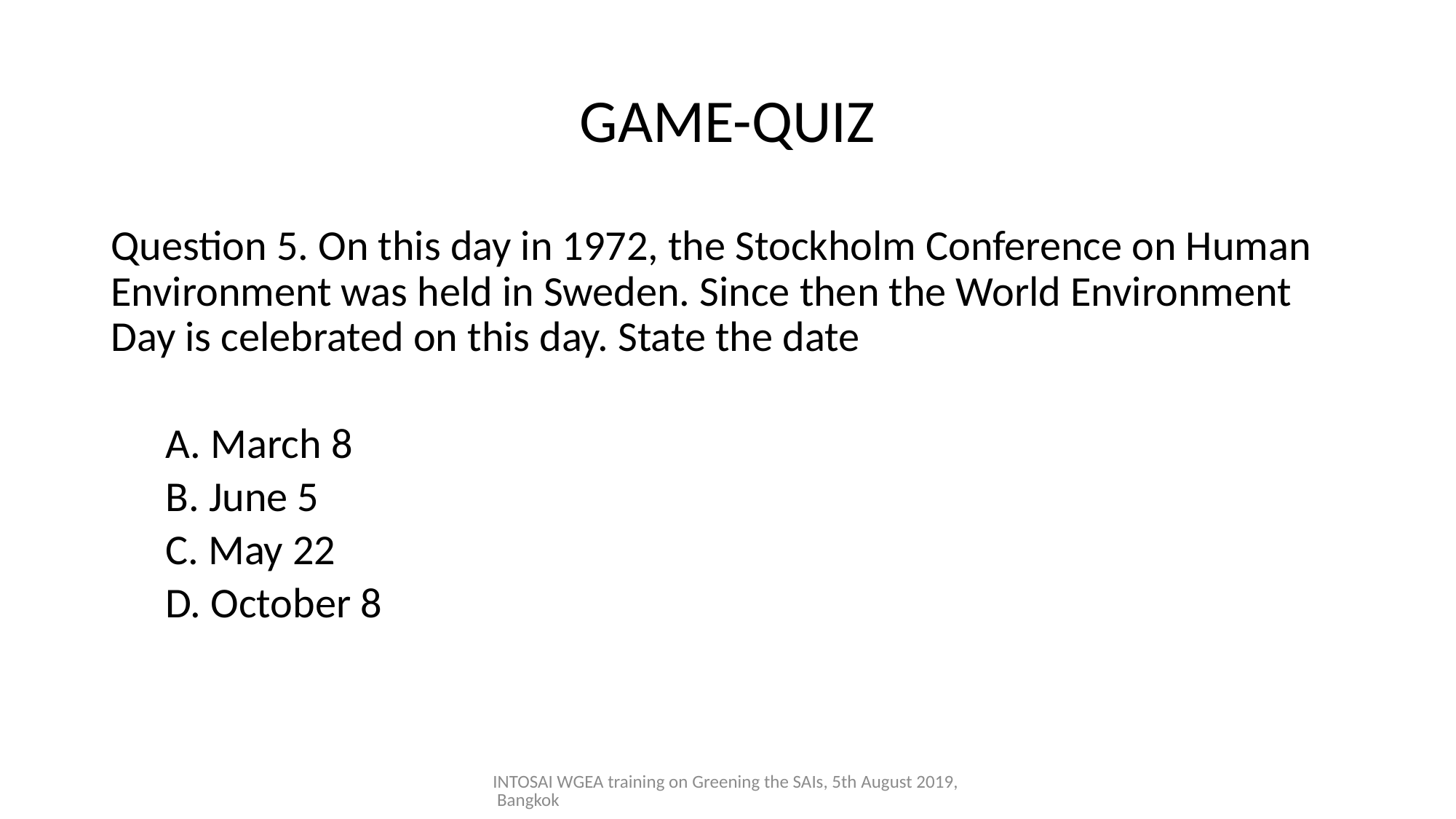

# GAME-QUIZ
Question 5. On this day in 1972, the Stockholm Conference on Human Environment was held in Sweden. Since then the World Environment Day is celebrated on this day. State the date

A. March 8
B. June 5
C. May 22
D. October 8

INTOSAI WGEA training on Greening the SAIs, 5th August 2019, Bangkok